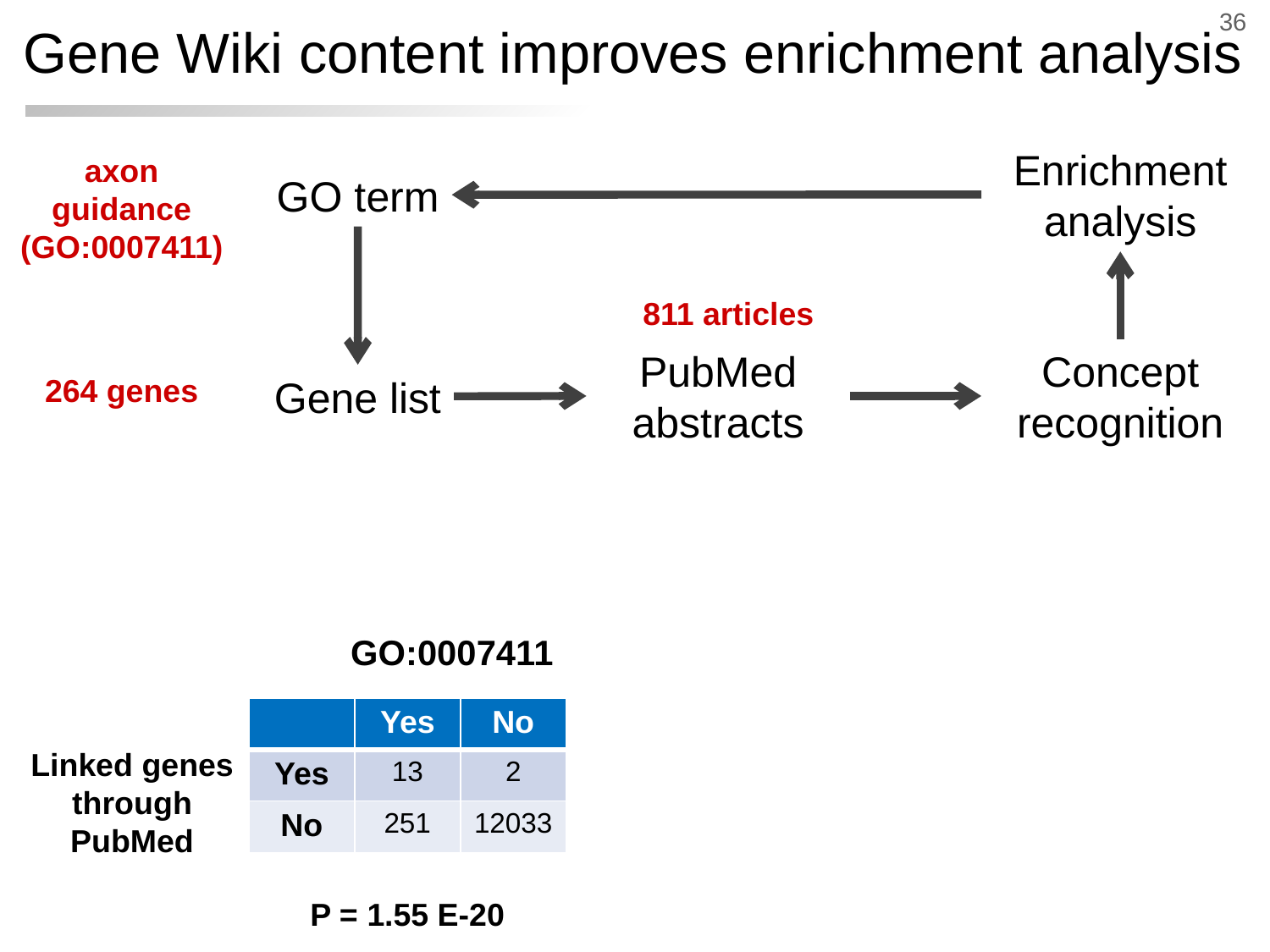

36
# Gene Wiki content improves enrichment analysis
Enrichment analysis
axon guidance
(GO:0007411)
GO term
811 articles
PubMed abstracts
Concept recognition
264 genes
Gene list
GO:0007411
|  | Yes | No |
| --- | --- | --- |
| Yes | 13 | 2 |
| No | 251 | 12033 |
Linked genes through PubMed
P = 1.55 E-20